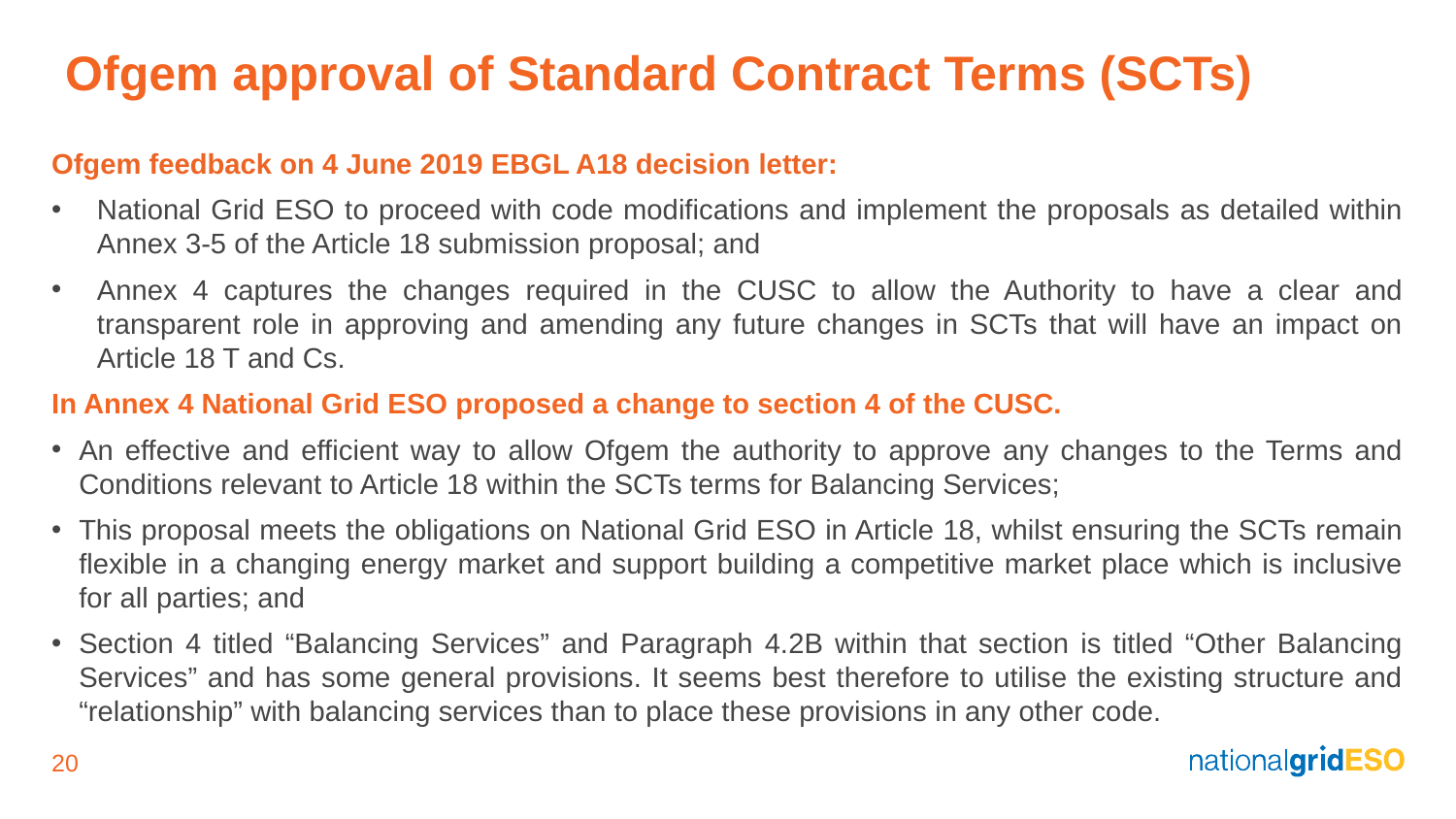

# Ofgem approval of Standard Contract Terms (SCTs)
Ofgem feedback on 4 June 2019 EBGL A18 decision letter:
National Grid ESO to proceed with code modifications and implement the proposals as detailed within Annex 3-5 of the Article 18 submission proposal; and
Annex 4 captures the changes required in the CUSC to allow the Authority to have a clear and transparent role in approving and amending any future changes in SCTs that will have an impact on Article 18 T and Cs.
In Annex 4 National Grid ESO proposed a change to section 4 of the CUSC.
An effective and efficient way to allow Ofgem the authority to approve any changes to the Terms and Conditions relevant to Article 18 within the SCTs terms for Balancing Services;
This proposal meets the obligations on National Grid ESO in Article 18, whilst ensuring the SCTs remain flexible in a changing energy market and support building a competitive market place which is inclusive for all parties; and
Section 4 titled “Balancing Services” and Paragraph 4.2B within that section is titled “Other Balancing Services” and has some general provisions. It seems best therefore to utilise the existing structure and “relationship” with balancing services than to place these provisions in any other code.